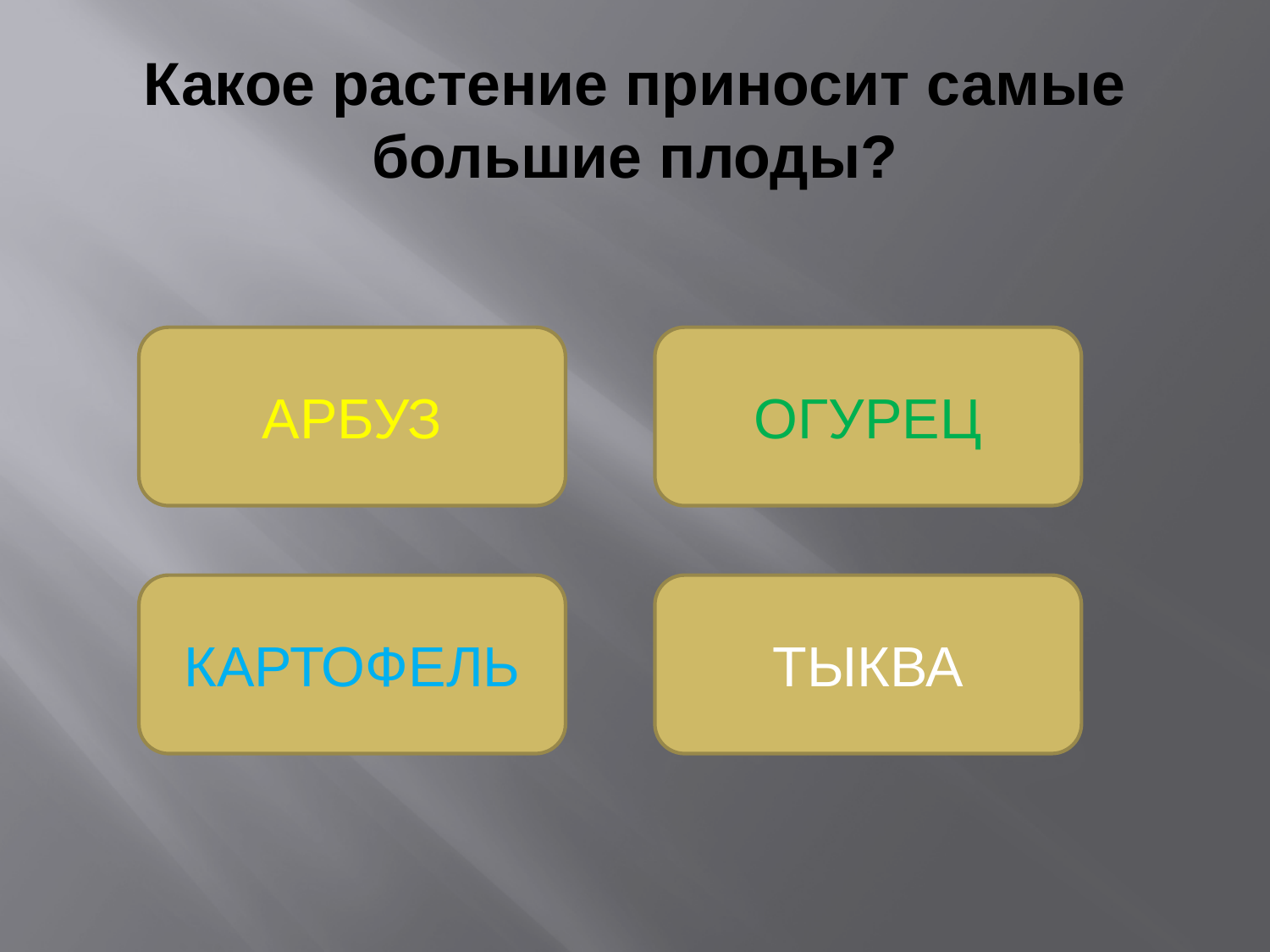

# Какое растение приносит самые большие плоды?

АРБУЗ
ОГУРЕЦ
КАРТОФЕЛЬ
ТЫКВА